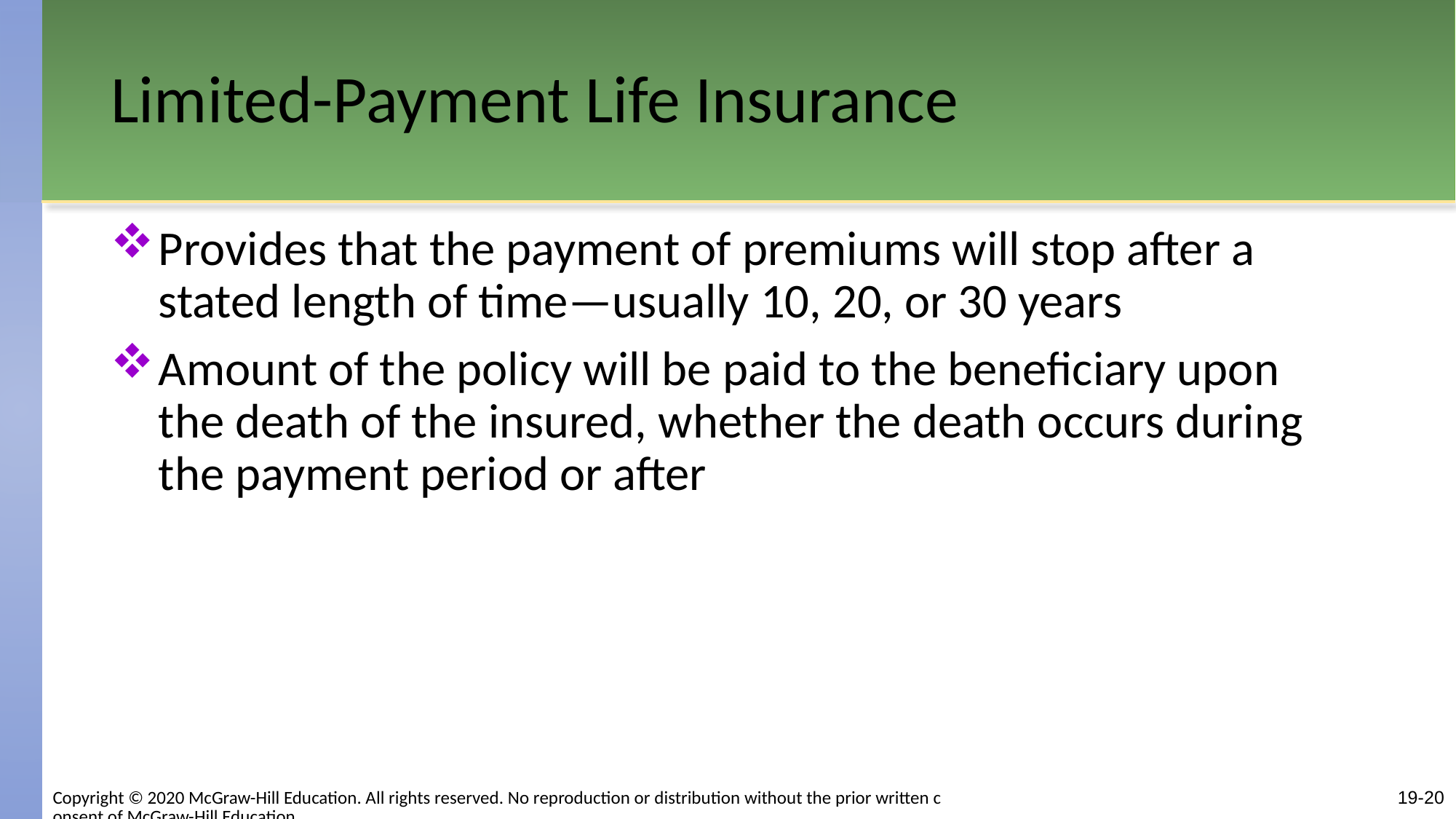

# Limited-Payment Life Insurance
Provides that the payment of premiums will stop after a stated length of time—usually 10, 20, or 30 years
Amount of the policy will be paid to the beneficiary upon the death of the insured, whether the death occurs during the payment period or after

Copyright © 2020 McGraw-Hill Education. All rights reserved. No reproduction or distribution without the prior written consent of McGraw-Hill Education.
19-20